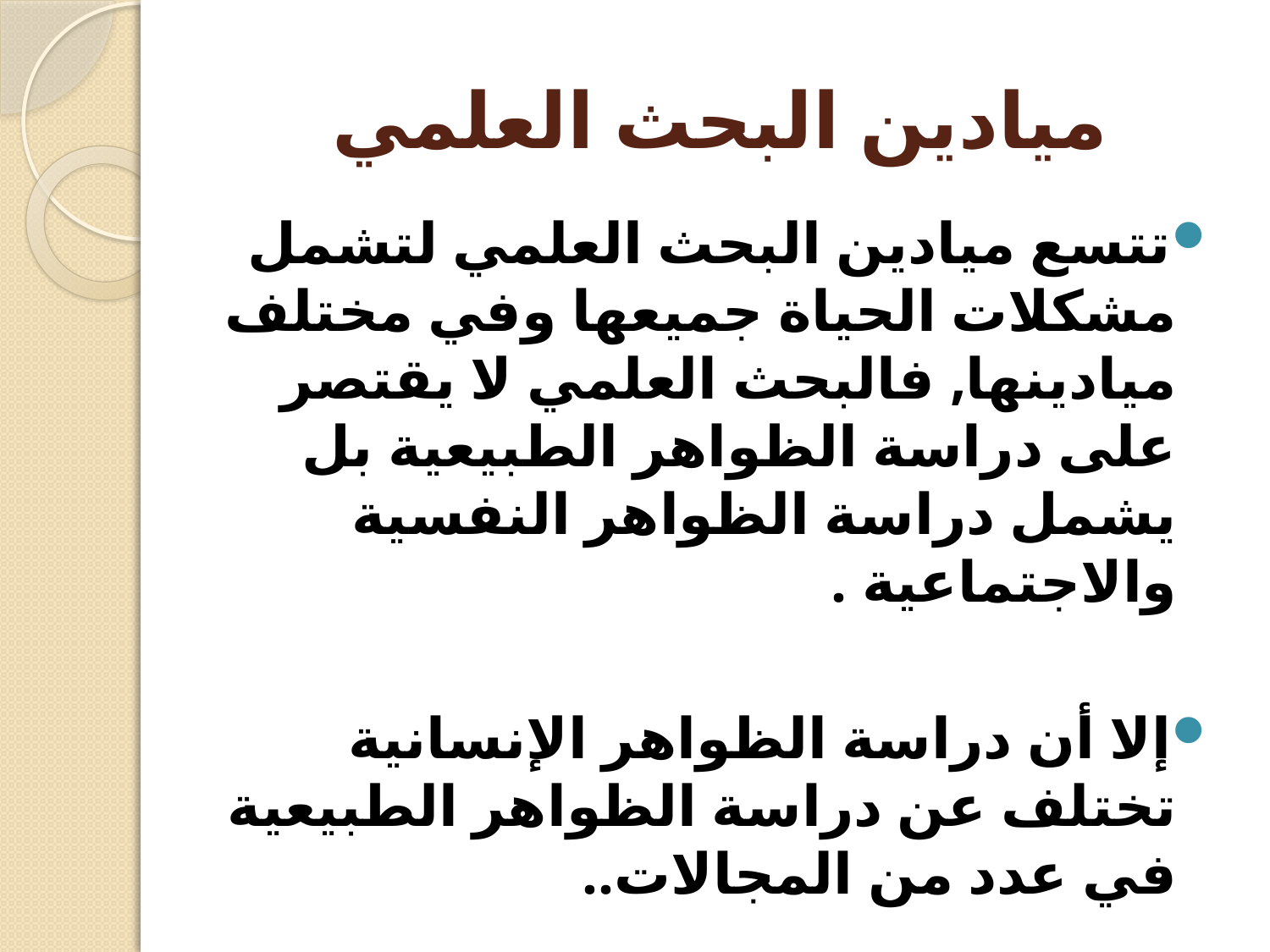

# ميادين البحث العلمي
تتسع ميادين البحث العلمي لتشمل مشكلات الحياة جميعها وفي مختلف ميادينها, فالبحث العلمي لا يقتصر على دراسة الظواهر الطبيعية بل يشمل دراسة الظواهر النفسية والاجتماعية .

إلا أن دراسة الظواهر الإنسانية تختلف عن دراسة الظواهر الطبيعية في عدد من المجالات..